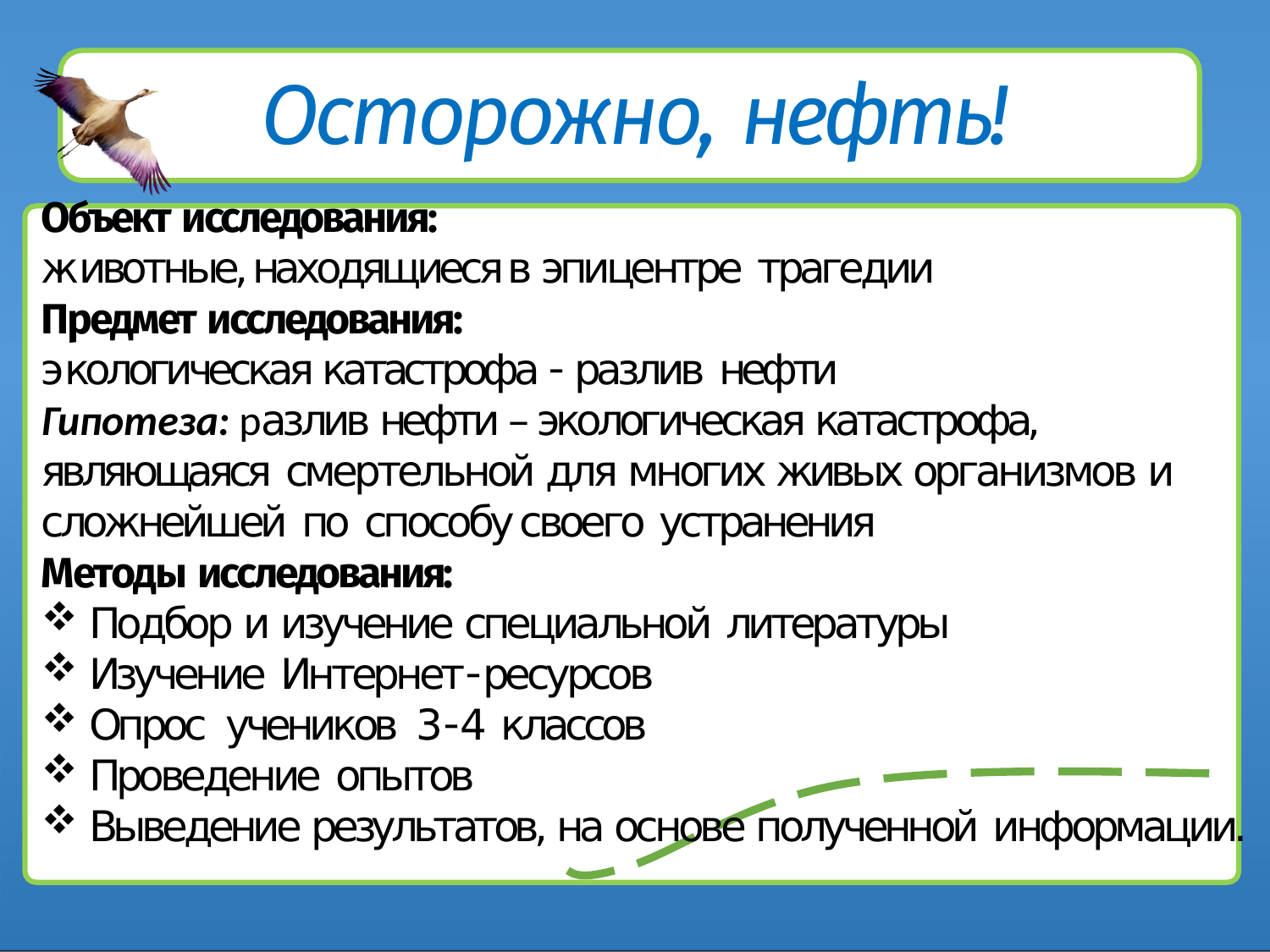

# Осторожно, нефть!

Объект исследования:
животные, находящиеся в эпицентре трагедии
Предмет исследования:
экологическая катастрофа - разлив нефти
Гипотеза: разлив нефти – экологическая катастрофа, являющаяся смертельной для многих живых организмов и сложнейшей по способу своего устранения
Методы исследования:
Подбор и изучение специальной литературы
Изучение Интернет-ресурсов
Опрос  учеников  3-4 классов
Проведение опытов
Выведение результатов, на основе полученной информации.